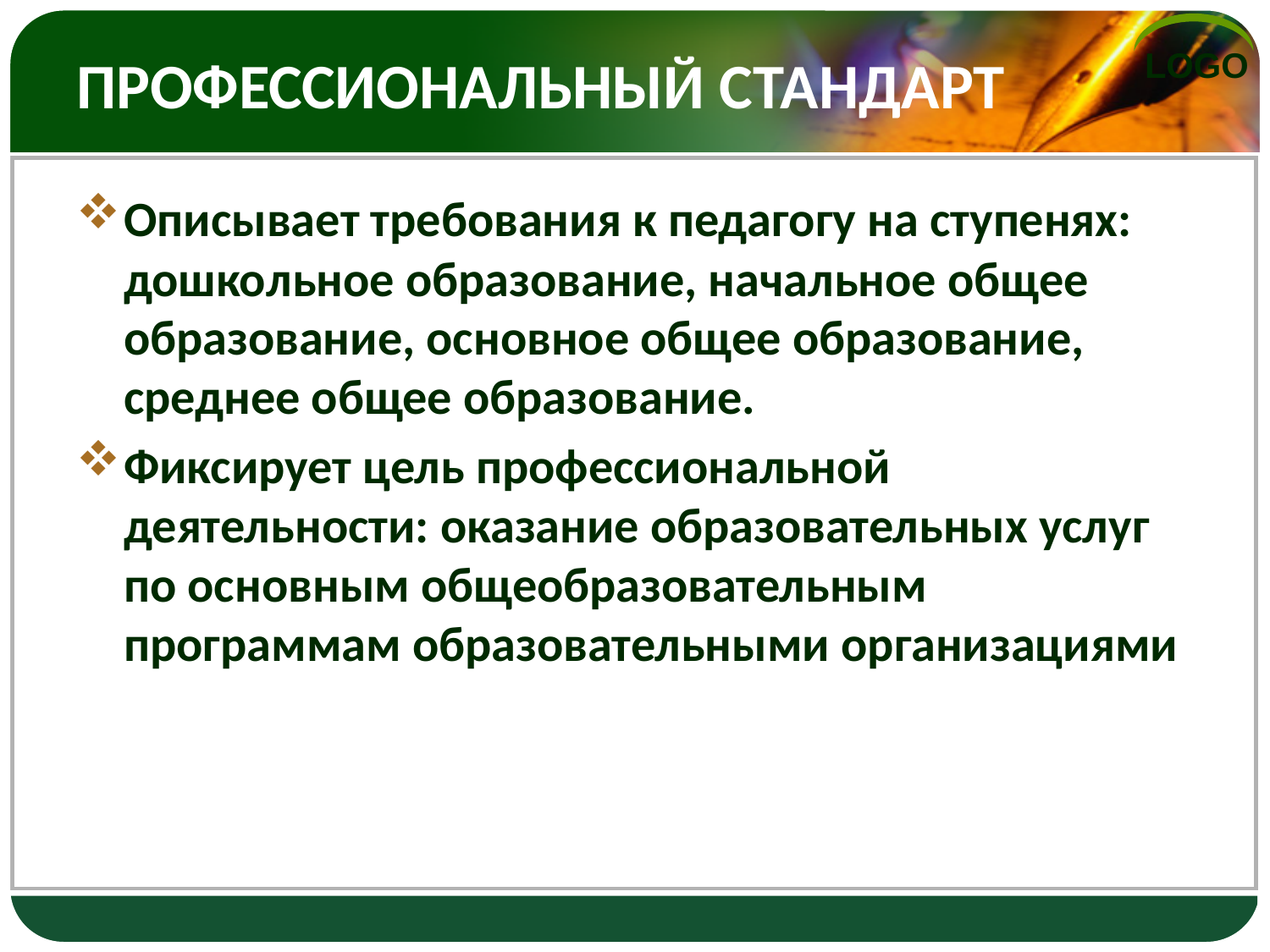

# ПРОФЕССИОНАЛЬНЫЙ СТАНДАРТ
Описывает требования к педагогу на ступенях: дошкольное образование, начальное общее образование, основное общее образование, среднее общее образование.
Фиксирует цель профессиональной деятельности: оказание образовательных услуг по основным общеобразовательным программам образовательными организациями